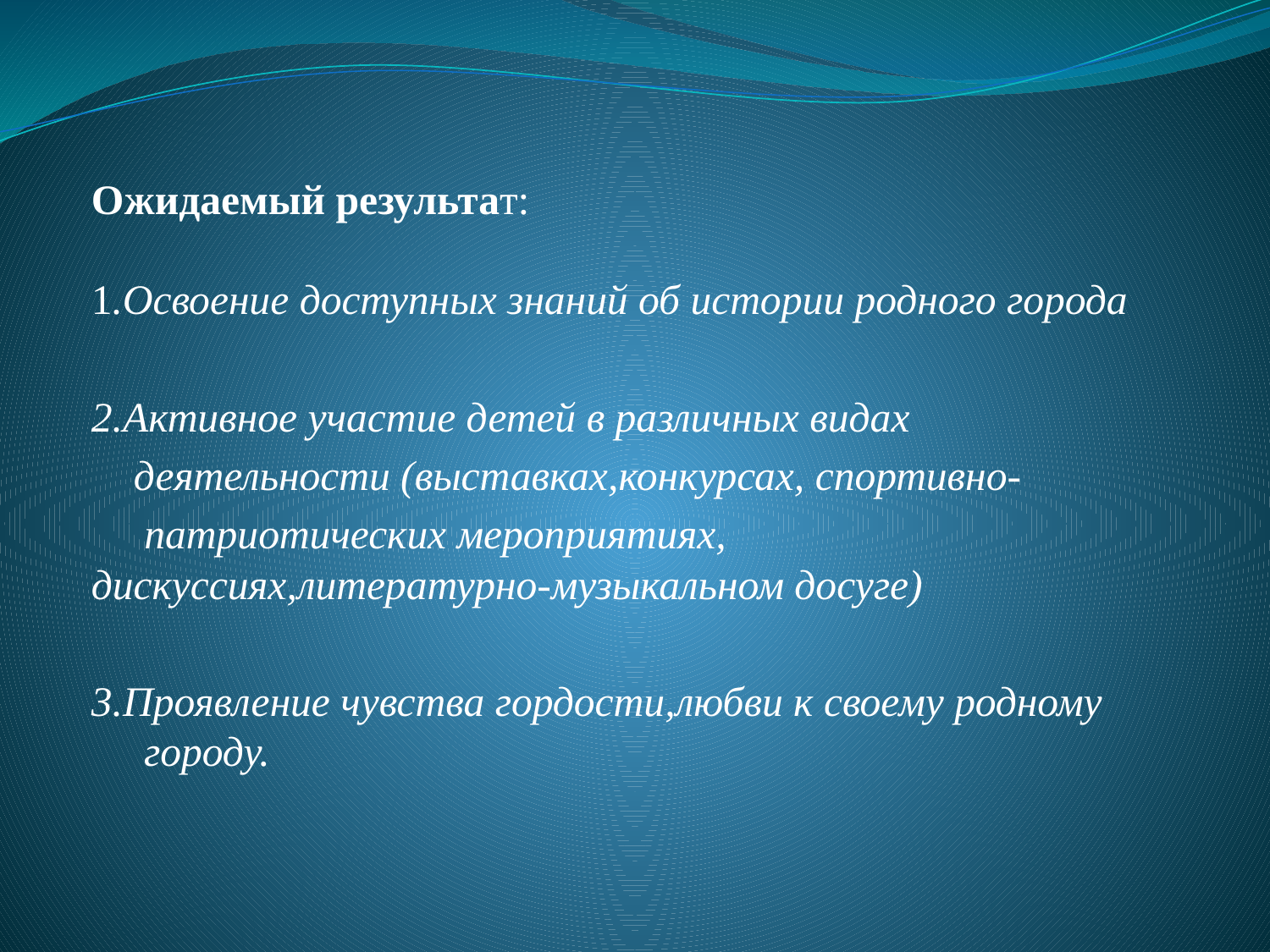

Ожидаемый результат:
1.Освоение доступных знаний об истории родного города

2.Активное участие детей в различных видах
    деятельности (выставках,конкурсах, спортивно-
     патриотических мероприятиях, дискуссиях,литературно-музыкальном досуге)

3.Проявление чувства гордости,любви к своему родному
     городу.